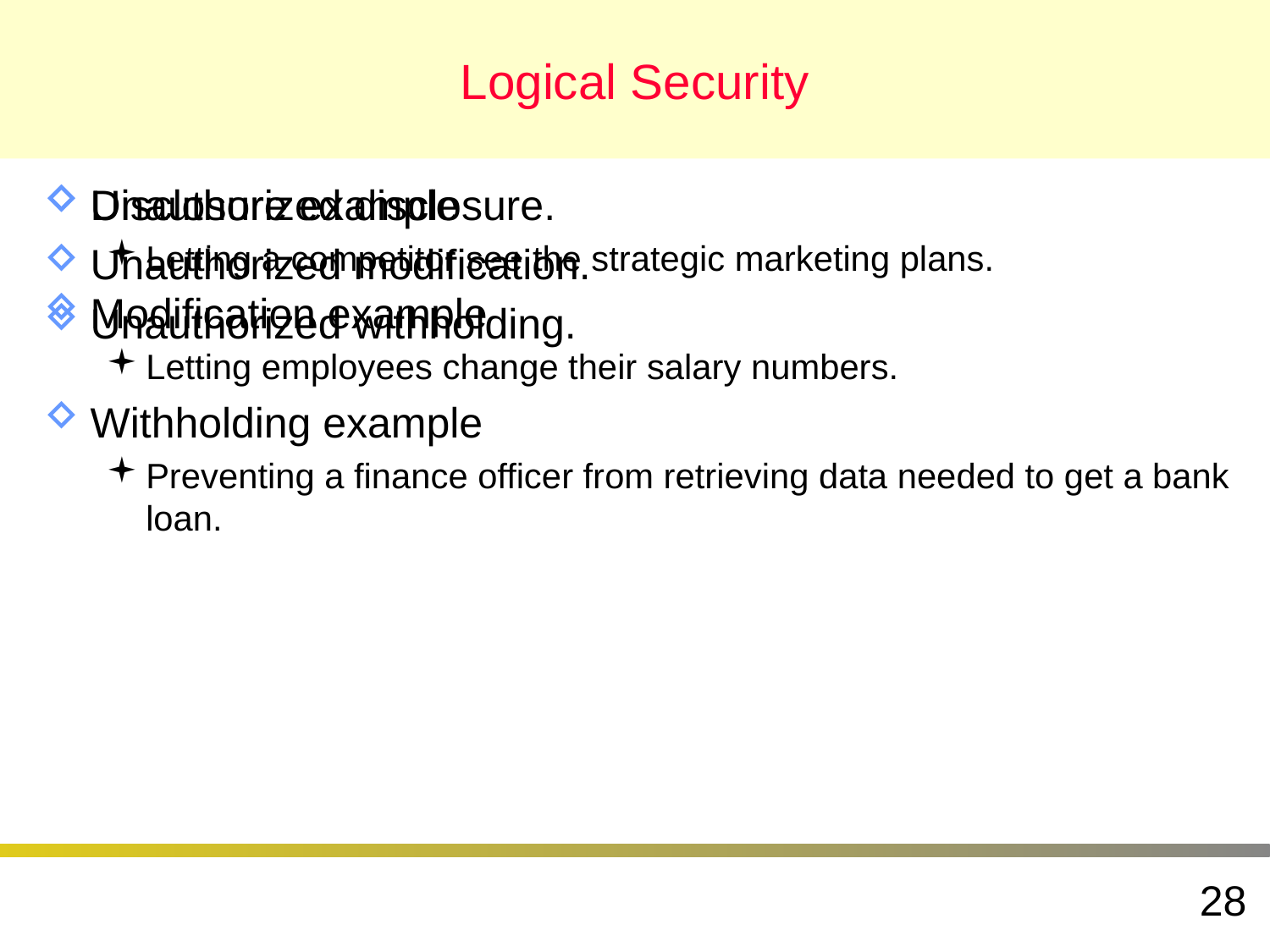

# Logical Security
Unauthorized disclosure.
Unauthorized modification.
Unauthorized withholding.
Disclosure example
Letting a competitor see the strategic marketing plans.
Modification example
Letting employees change their salary numbers.
Withholding example
Preventing a finance officer from retrieving data needed to get a bank loan.
28